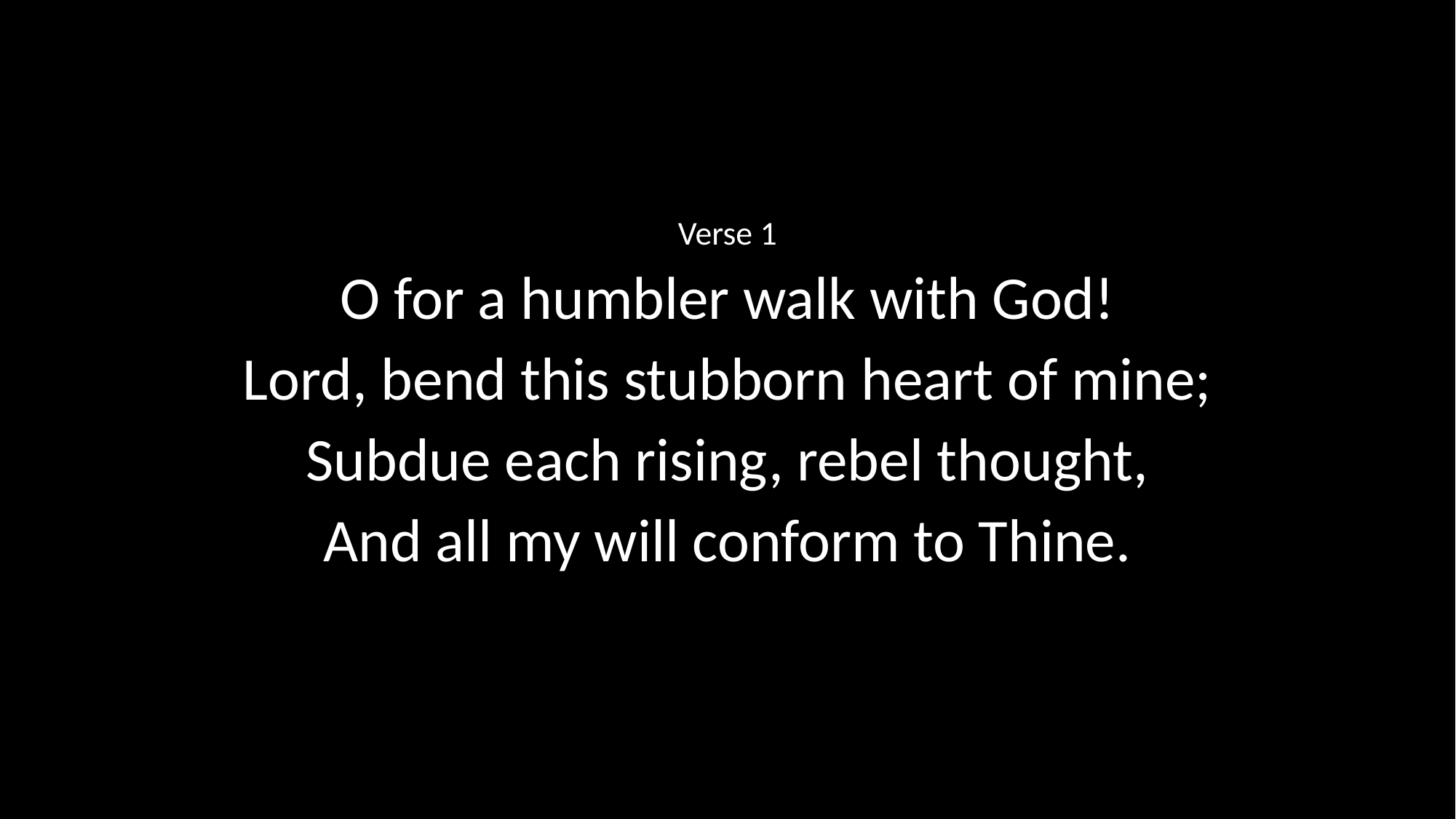

Verse 1
O for a humbler walk with God!
Lord, bend this stubborn heart of mine;
Subdue each rising, rebel thought,
And all my will conform to Thine.